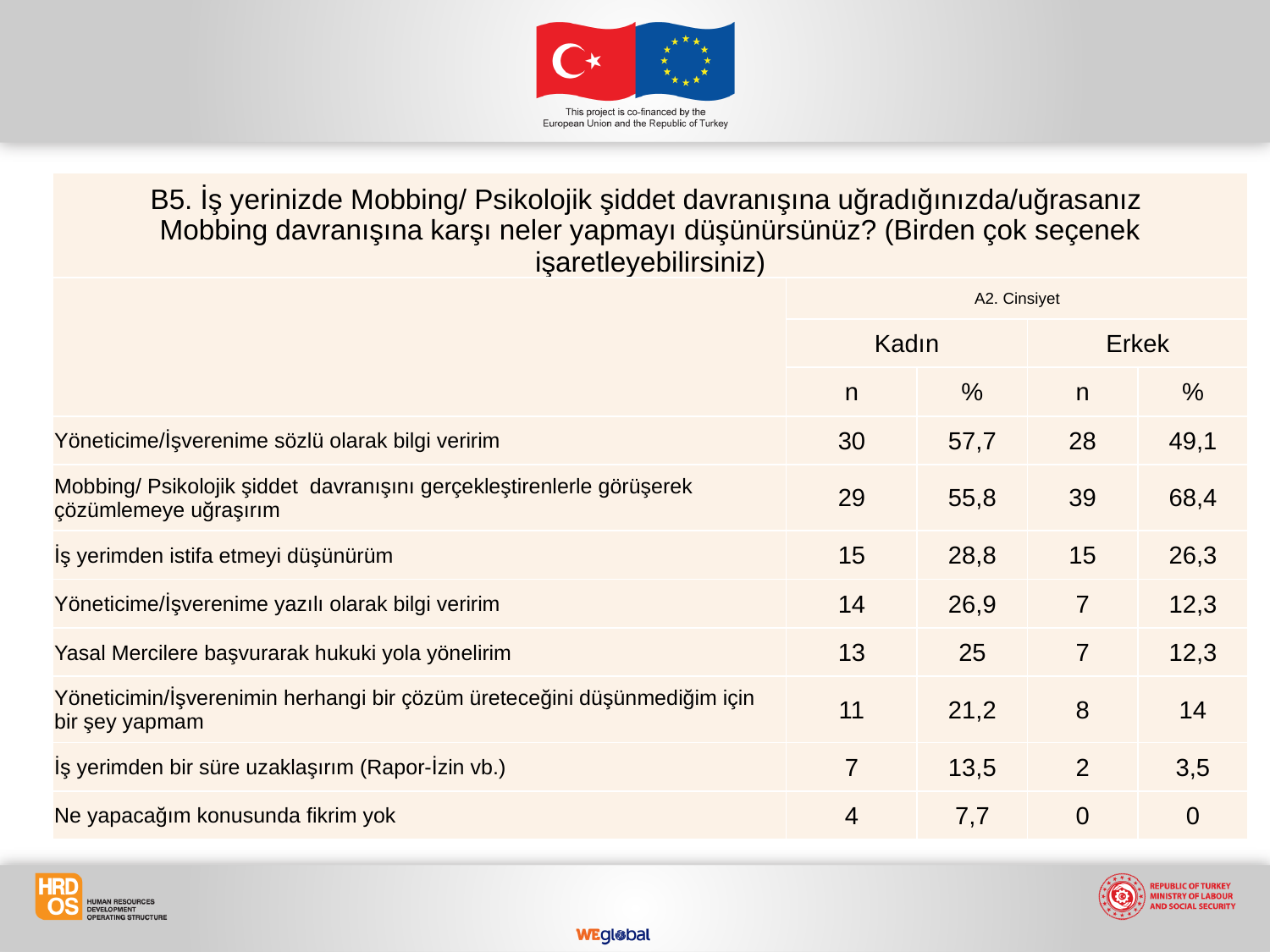

| B5. İş yerinizde Mobbing/ Psikolojik şiddet davranışına uğradığınızda/uğrasanız Mobbing davranışına karşı neler yapmayı düşünürsünüz? (Birden çok seçenek işaretleyebilirsiniz) |  |  |  |  |
| --- | --- | --- | --- | --- |
|  | A2. Cinsiyet |  |  |  |
|  | Kadın |  | Erkek |  |
|  | n | % | n | % |
| Yöneticime/İşverenime sözlü olarak bilgi veririm | 30 | 57,7 | 28 | 49,1 |
| Mobbing/ Psikolojik şiddet  davranışını gerçekleştirenlerle görüşerek çözümlemeye uğraşırım | 29 | 55,8 | 39 | 68,4 |
| İş yerimden istifa etmeyi düşünürüm | 15 | 28,8 | 15 | 26,3 |
| Yöneticime/İşverenime yazılı olarak bilgi veririm | 14 | 26,9 | 7 | 12,3 |
| Yasal Mercilere başvurarak hukuki yola yönelirim | 13 | 25 | 7 | 12,3 |
| Yöneticimin/İşverenimin herhangi bir çözüm üreteceğini düşünmediğim için bir şey yapmam | 11 | 21,2 | 8 | 14 |
| İş yerimden bir süre uzaklaşırım (Rapor-İzin vb.) | 7 | 13,5 | 2 | 3,5 |
| Ne yapacağım konusunda fikrim yok | 4 | 7,7 | 0 | 0 |